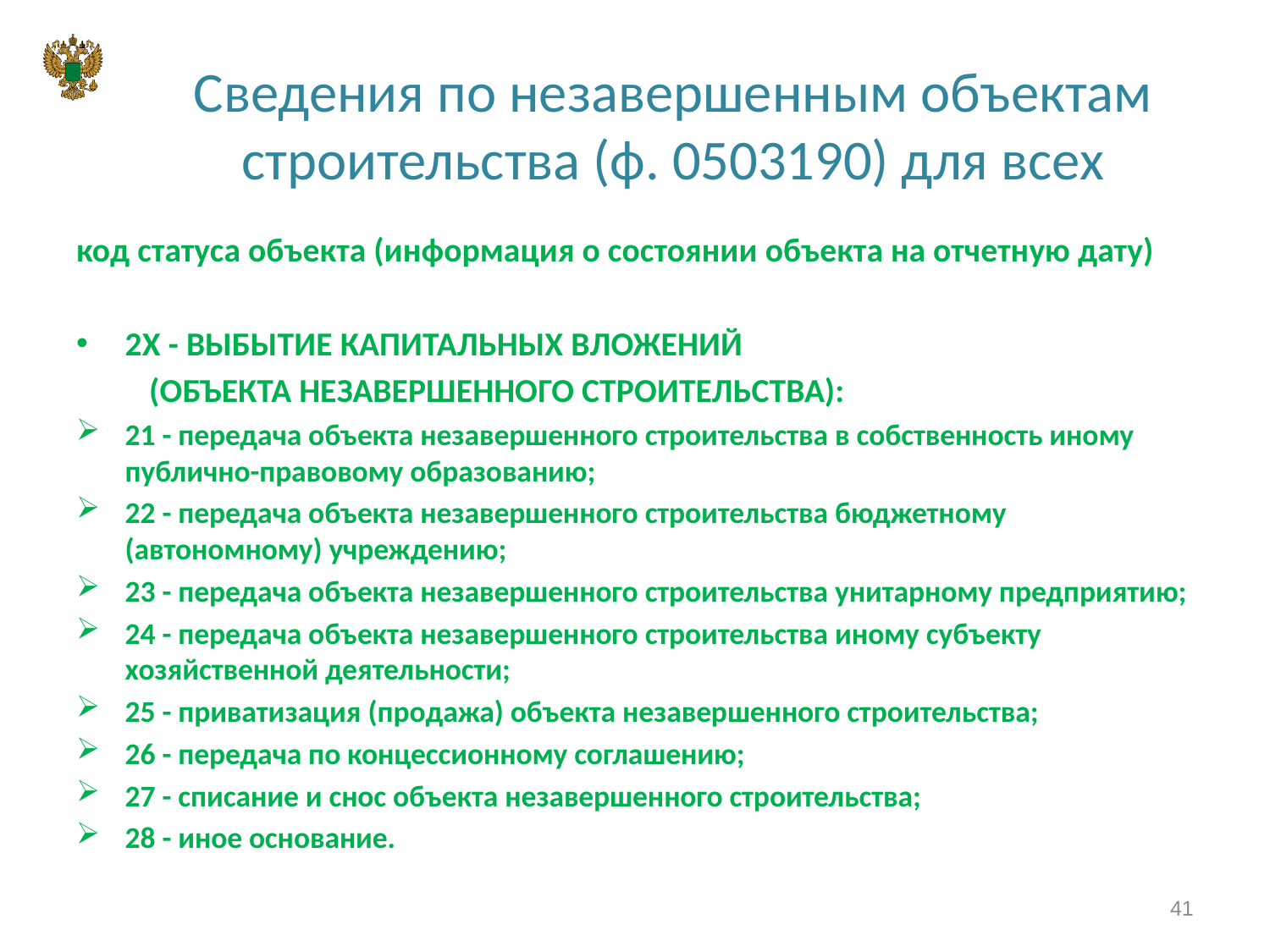

# Сведения по незавершенным объектам строительства (ф. 0503190) для всех
код статуса объекта (информация о состоянии объекта на отчетную дату)

2Х - ВЫБЫТИЕ КАПИТАЛЬНЫХ ВЛОЖЕНИЙ
 (ОБЪЕКТА НЕЗАВЕРШЕННОГО СТРОИТЕЛЬСТВА):
21 - передача объекта незавершенного строительства в собственность иному публично-правовому образованию;
22 - передача объекта незавершенного строительства бюджетному (автономному) учреждению;
23 - передача объекта незавершенного строительства унитарному предприятию;
24 - передача объекта незавершенного строительства иному субъекту хозяйственной деятельности;
25 - приватизация (продажа) объекта незавершенного строительства;
26 - передача по концессионному соглашению;
27 - списание и снос объекта незавершенного строительства;
28 - иное основание.

41